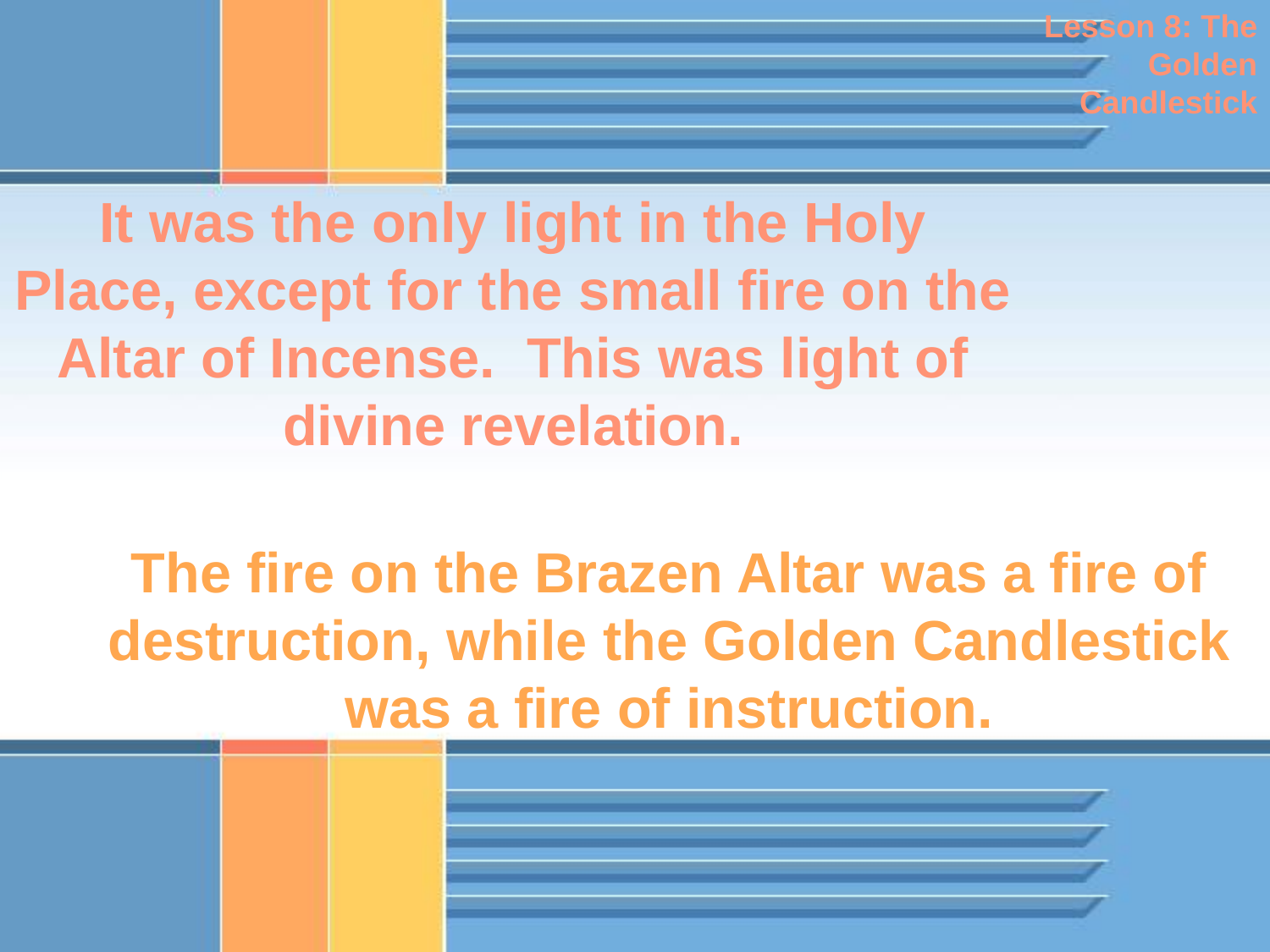

Lesson 8: The Golden Candlestick
It was the only light in the Holy Place, except for the small fire on the Altar of Incense.  This was light of divine revelation.
The fire on the Brazen Altar was a fire of destruction, while the Golden Candlestick was a fire of instruction.